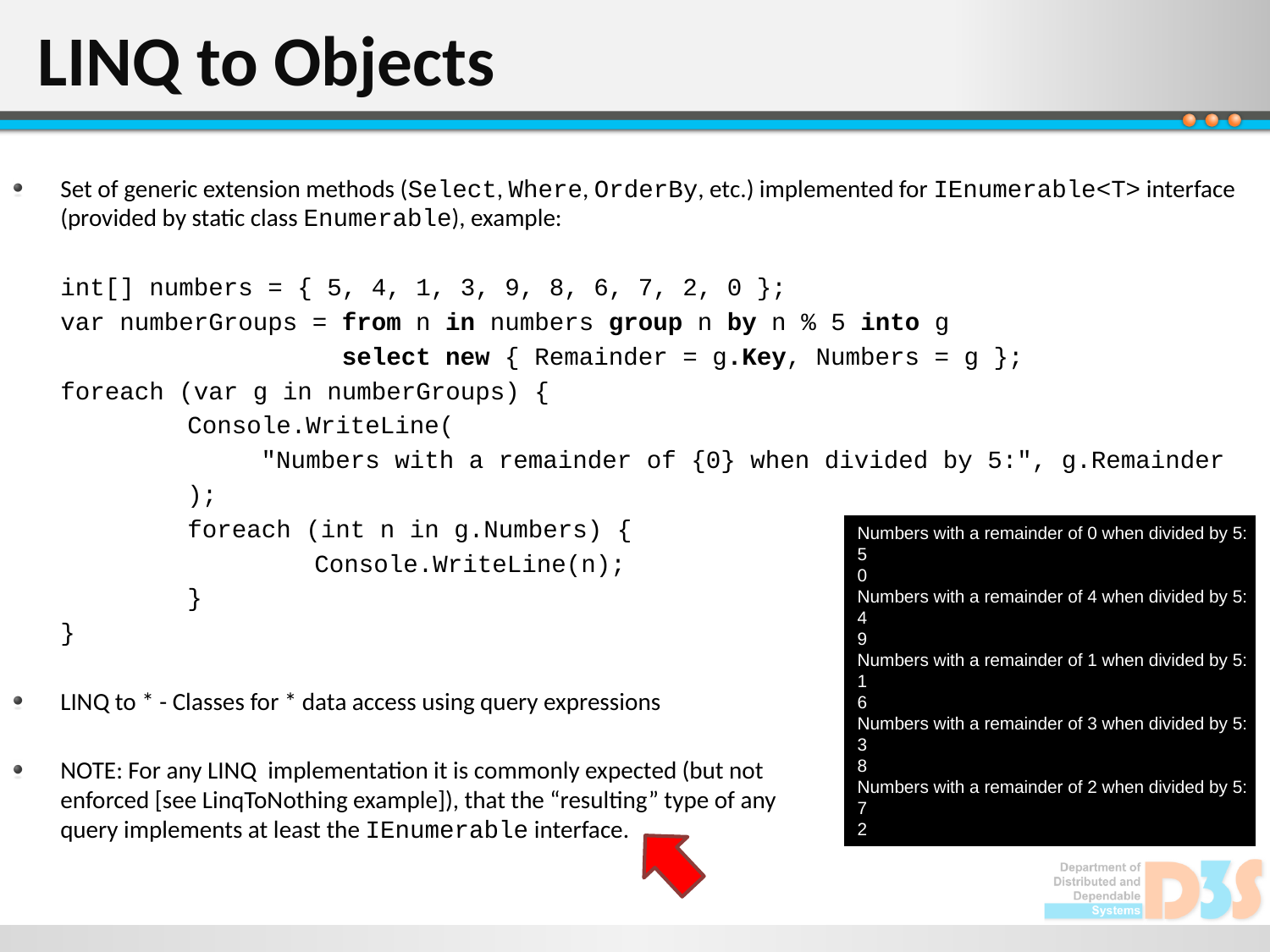

# LINQ to Objects
Set of generic extension methods (Select, Where, OrderBy, etc.) implemented for IEnumerable<T> interface (provided by static class Enumerable), example:

	int[] numbers = { 5, 4, 1, 3, 9, 8, 6, 7, 2, 0 };
   	var numberGroups = from n in numbers group n by n % 5 into g
	                   select new { Remainder = g.Key, Numbers = g };
	foreach (var g in numberGroups) {
		Console.WriteLine(
		     "Numbers with a remainder of {0} when divided by 5:", g.Remainder
		);
		foreach (int n in g.Numbers) {
			Console.WriteLine(n);
		}
	}

LINQ to * - Classes for * data access using query expressions

NOTE: For any LINQ  implementation it is commonly expected (but not
enforced [see LinqToNothing example]), that the “resulting” type of any
query implements at least the IEnumerable interface.

Numbers with a remainder of 0 when divided by 5:
5
0
Numbers with a remainder of 4 when divided by 5:
4
9
Numbers with a remainder of 1 when divided by 5:
1
6
Numbers with a remainder of 3 when divided by 5:
3
8
Numbers with a remainder of 2 when divided by 5:
7
2